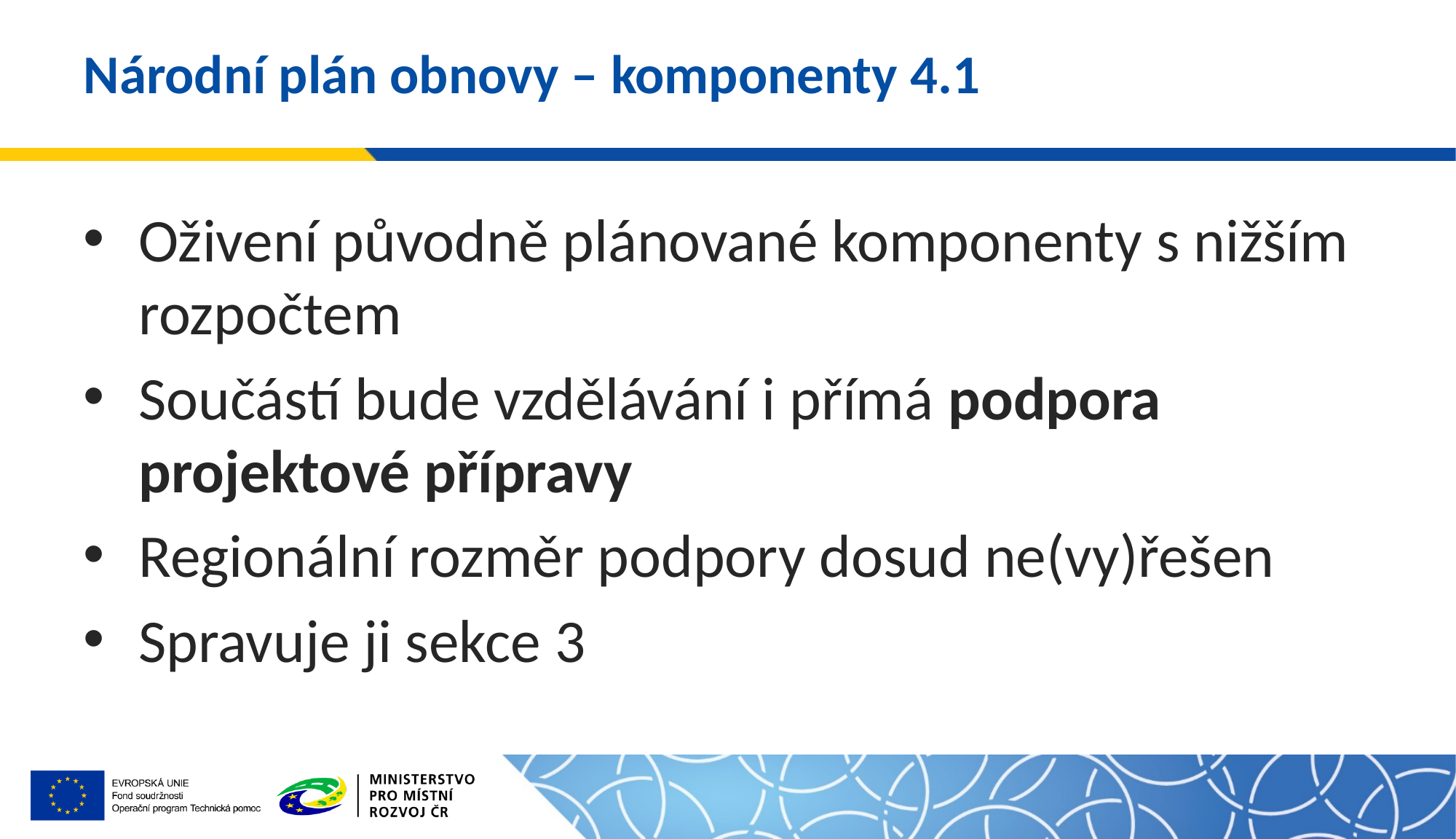

# Národní plán obnovy – komponenty 4.1
Oživení původně plánované komponenty s nižším rozpočtem
Součástí bude vzdělávání i přímá podpora projektové přípravy
Regionální rozměr podpory dosud ne(vy)řešen
Spravuje ji sekce 3